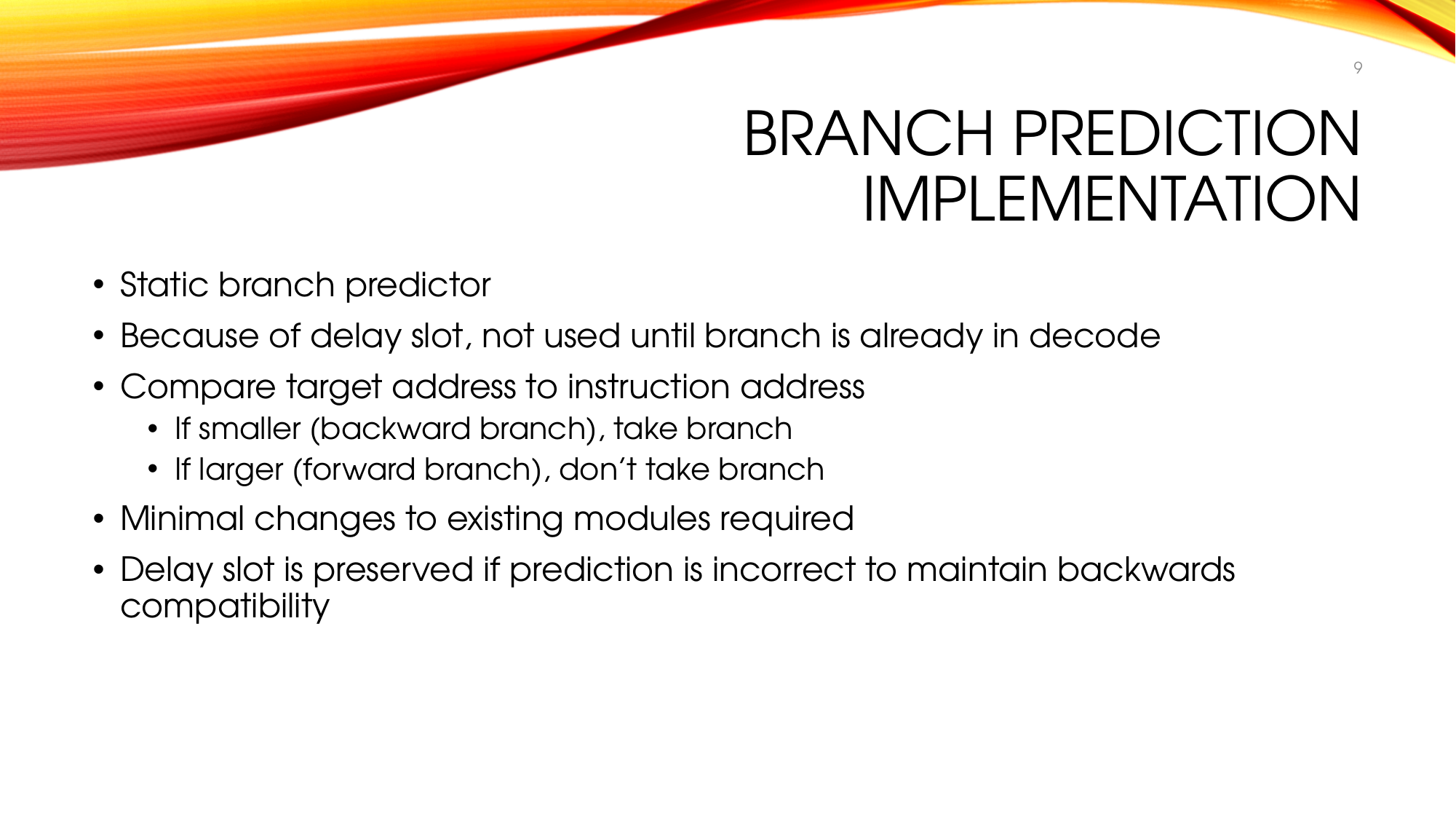

9
# Branch Prediction Implementation
Static branch predictor
Because of delay slot, not used until branch is already in decode
Compare target address to instruction address
If smaller (backward branch), take branch
If larger (forward branch), don’t take branch
Minimal changes to existing modules required
Delay slot is preserved if prediction is incorrect to maintain backwards compatibility